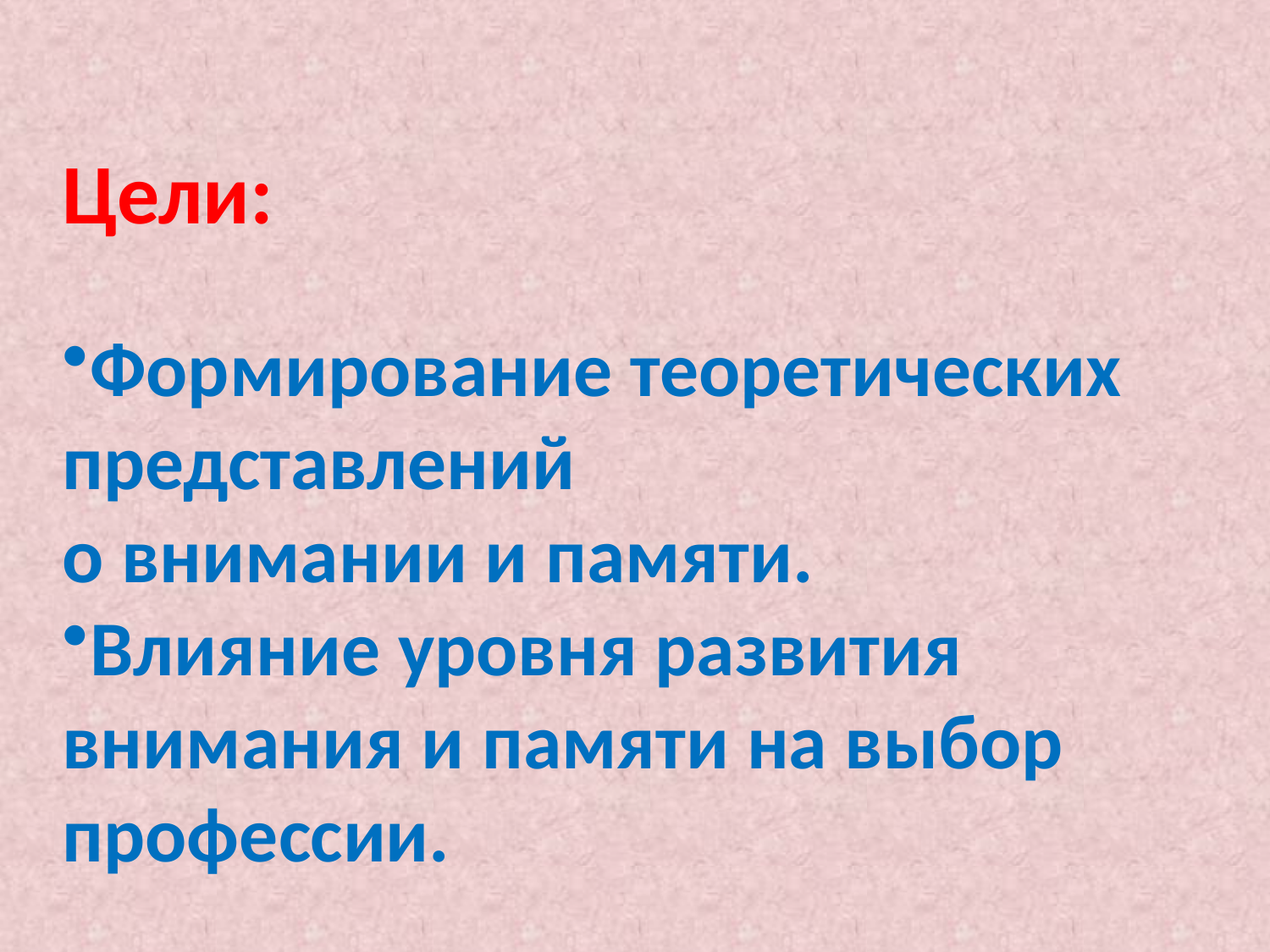

Цели:

Формирование теоретических представлений
о внимании и памяти.
Влияние уровня развития внимания и памяти на выбор профессии.